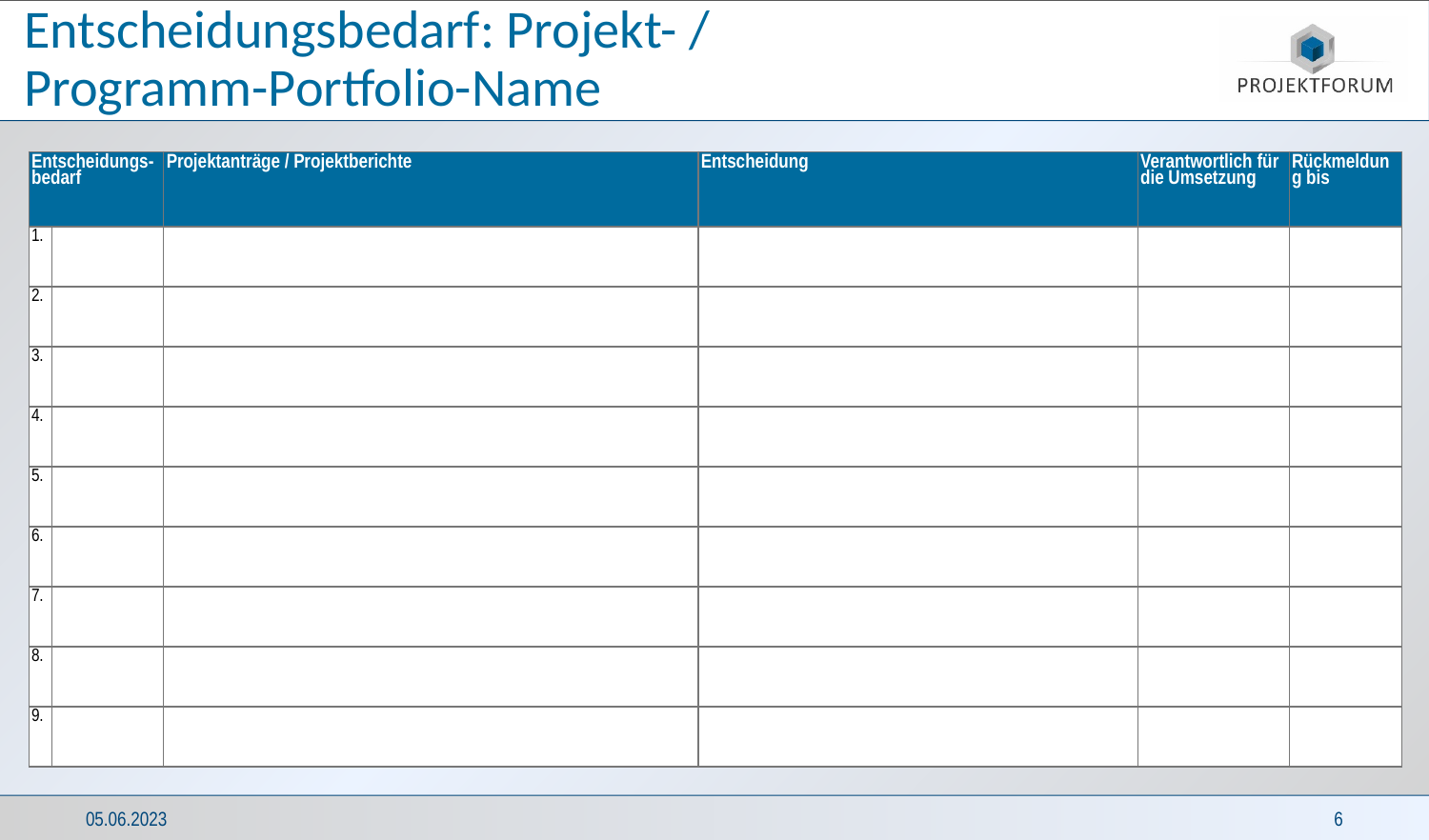

# Entscheidungsbedarf: Projekt- / Programm-Portfolio-Name
| Entscheidungs-bedarf |  | Projektanträge / Projektberichte | Entscheidung | Verantwortlich für die Umsetzung | Rückmeldung bis |
| --- | --- | --- | --- | --- | --- |
| 1. |  |  |  |  |  |
| 2. |  |  |  |  |  |
| 3. |  |  |  |  |  |
| 4. |  |  |  |  |  |
| 5. |  |  |  |  |  |
| 6. |  |  |  |  |  |
| 7. |  |  |  |  |  |
| 8. |  |  |  |  |  |
| 9. |  |  |  |  |  |
05.06.2023
6